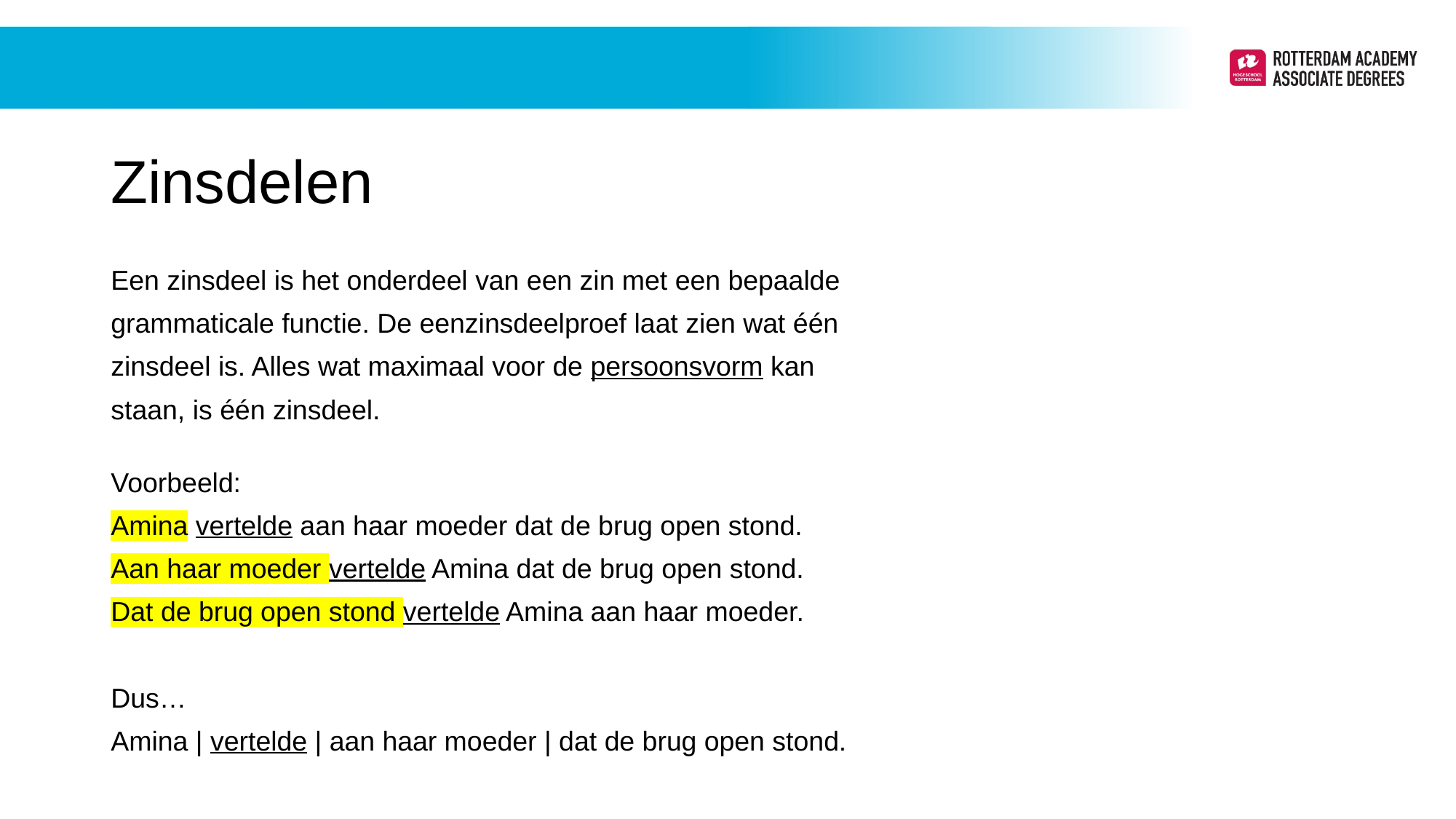

# Zinsdelen
Een zinsdeel is het onderdeel van een zin met een bepaalde
grammaticale functie. De eenzinsdeelproef laat zien wat één
zinsdeel is. Alles wat maximaal voor de persoonsvorm kan
staan, is één zinsdeel.
Voorbeeld:
Amina vertelde aan haar moeder dat de brug open stond.
Aan haar moeder vertelde Amina dat de brug open stond.
Dat de brug open stond vertelde Amina aan haar moeder.

Dus…
Amina | vertelde | aan haar moeder | dat de brug open stond.